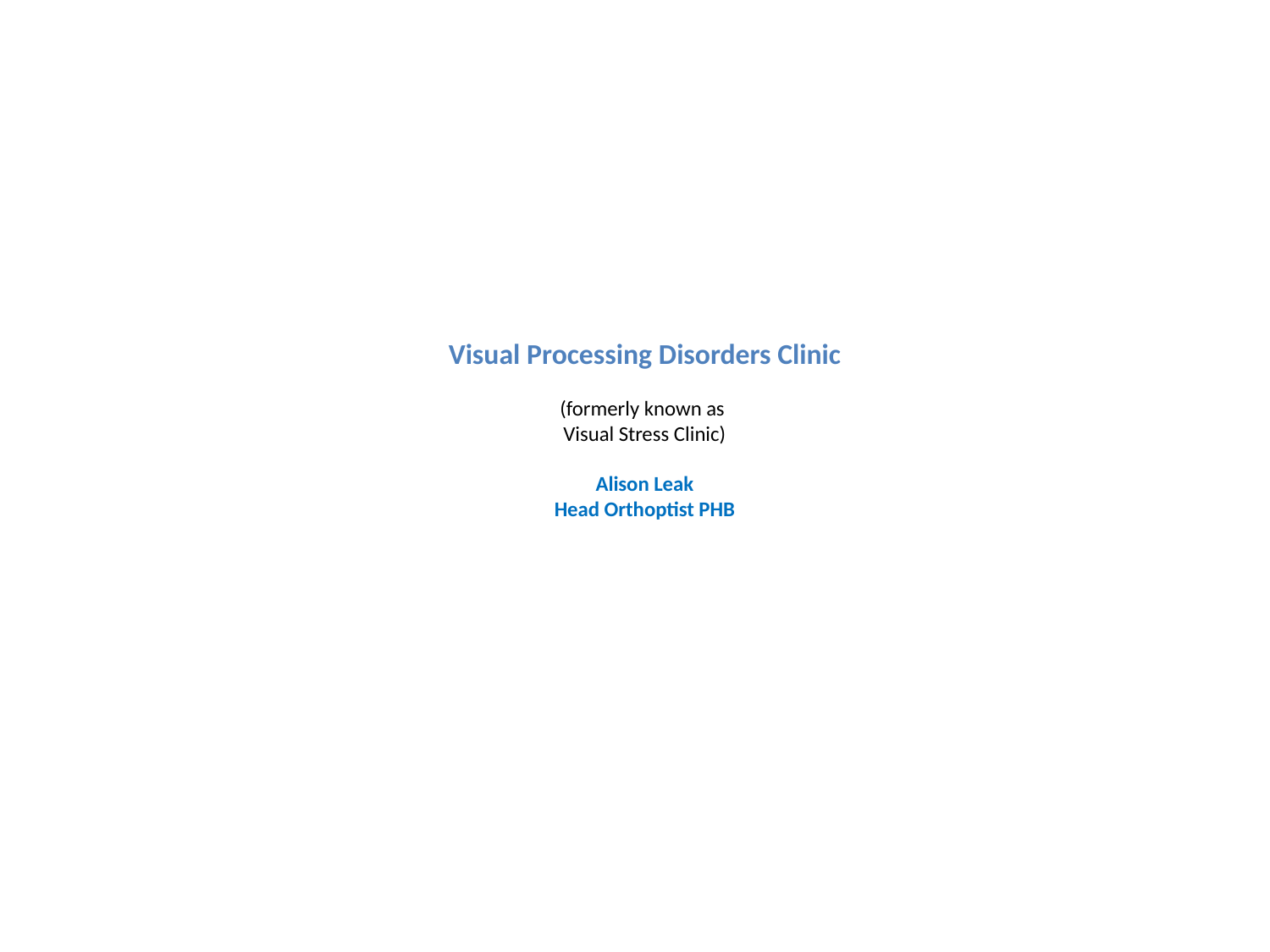

# Visual Processing Disorders Clinic (formerly known as Visual Stress Clinic) Alison Leak Head Orthoptist PHB